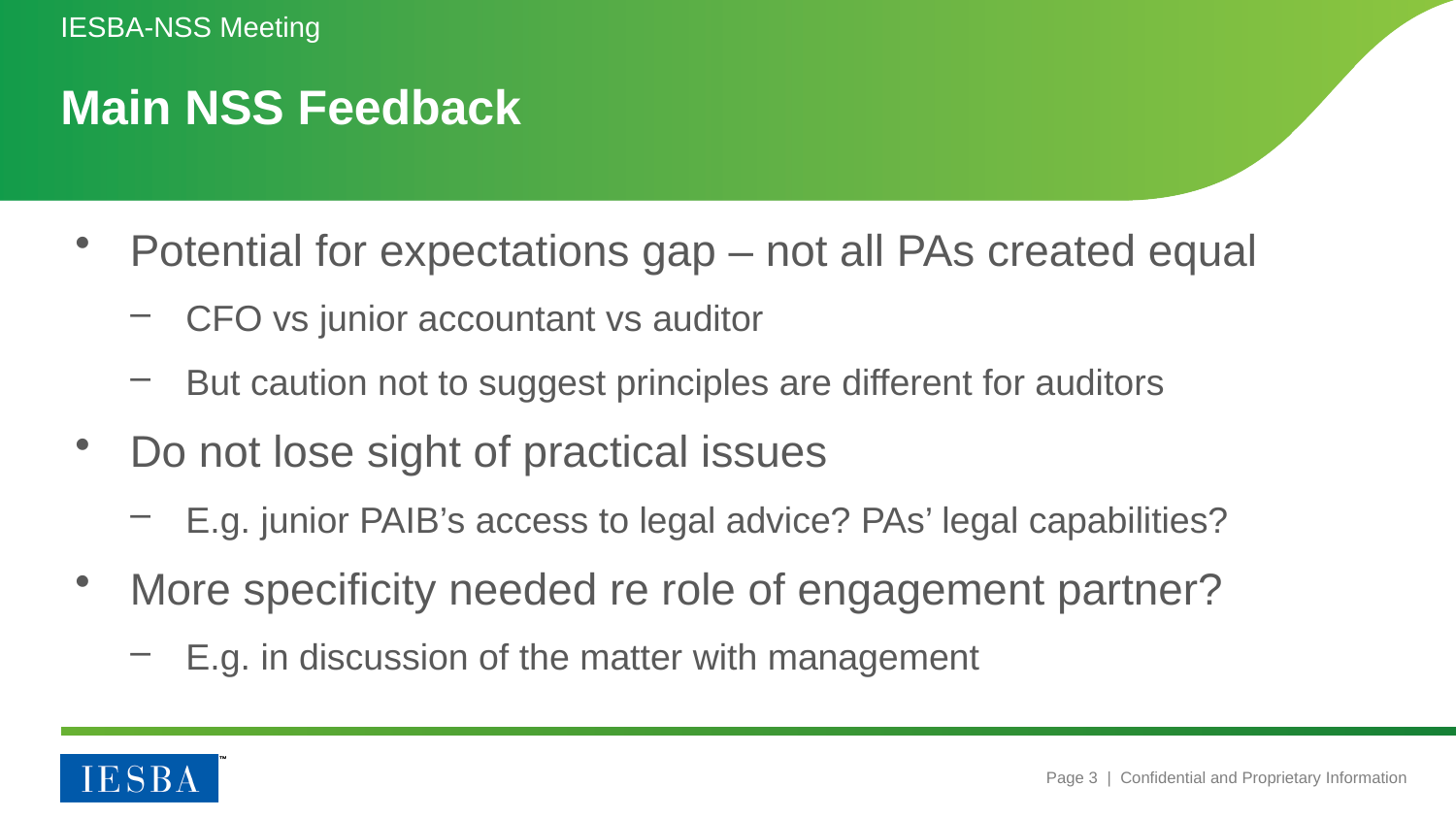

IESBA-NSS Meeting

# Main NSS Feedback
Potential for expectations gap – not all PAs created equal
CFO vs junior accountant vs auditor
But caution not to suggest principles are different for auditors
Do not lose sight of practical issues
E.g. junior PAIB’s access to legal advice? PAs’ legal capabilities?
More specificity needed re role of engagement partner?
E.g. in discussion of the matter with management